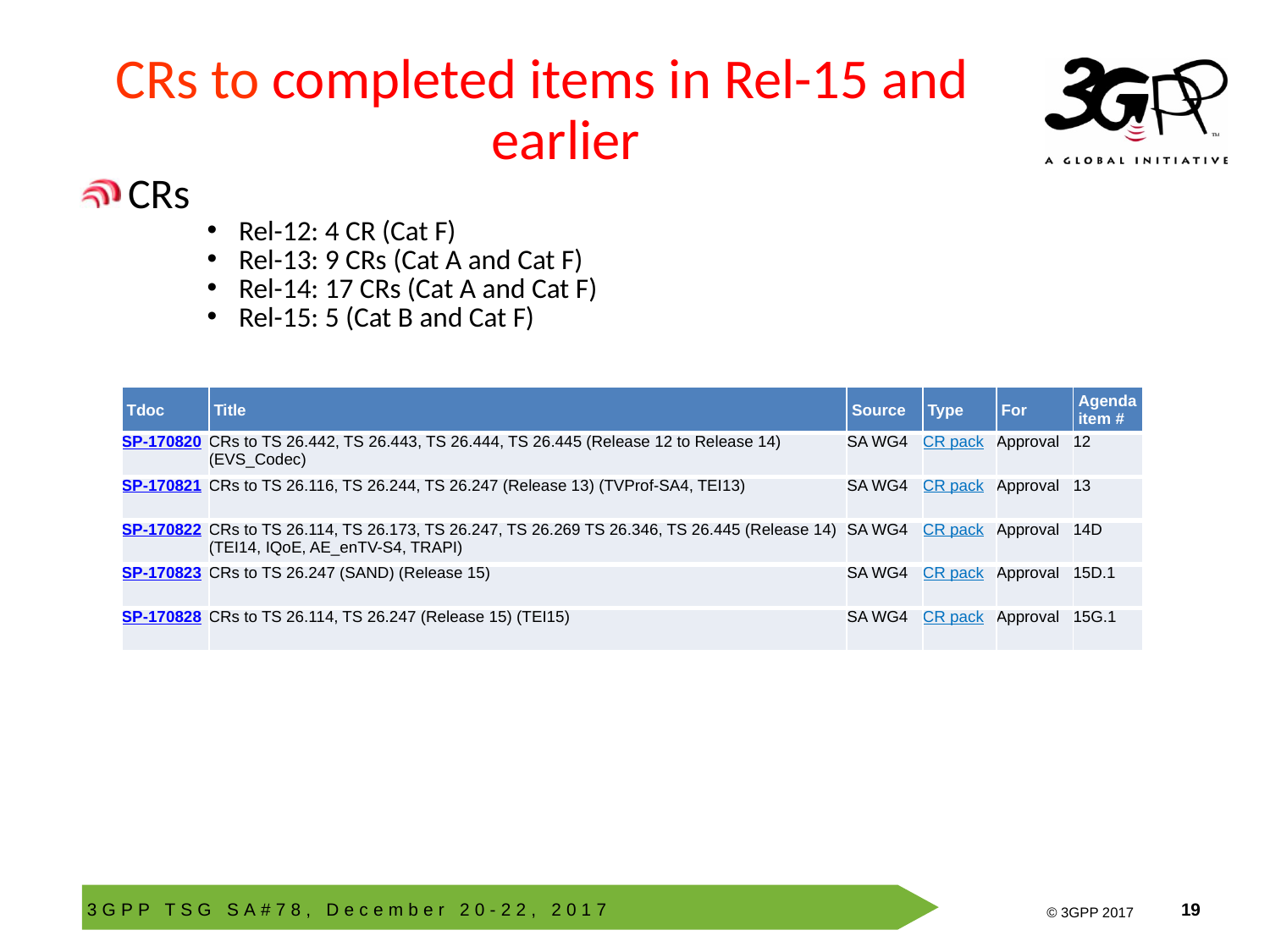

# CRs to completed items in Rel-15 and earlier
CRs
Rel-12: 4 CR (Cat F)
Rel-13: 9 CRs (Cat A and Cat F)
Rel-14: 17 CRs (Cat A and Cat F)
Rel-15: 5 (Cat B and Cat F)

| Tdoc | Title | Source | Type | For | Agenda item # |
| --- | --- | --- | --- | --- | --- |
| SP-170820 | CRs to TS 26.442, TS 26.443, TS 26.444, TS 26.445 (Release 12 to Release 14) (EVS\_Codec) | SA WG4 | CR pack | Approval | 12 |
| SP-170821 | CRs to TS 26.116, TS 26.244, TS 26.247 (Release 13) (TVProf-SA4, TEI13) | SA WG4 | CR pack | Approval | 13 |
| SP-170822 | CRs to TS 26.114, TS 26.173, TS 26.247, TS 26.269 TS 26.346, TS 26.445 (Release 14) (TEI14, IQoE, AE\_enTV-S4, TRAPI) | SA WG4 | CR pack | Approval | 14D |
| SP-170823 | CRs to TS 26.247 (SAND) (Release 15) | SA WG4 | CR pack | Approval | 15D.1 |
| SP-170828 | CRs to TS 26.114, TS 26.247 (Release 15) (TEI15) | SA WG4 | CR pack | Approval | 15G.1 |